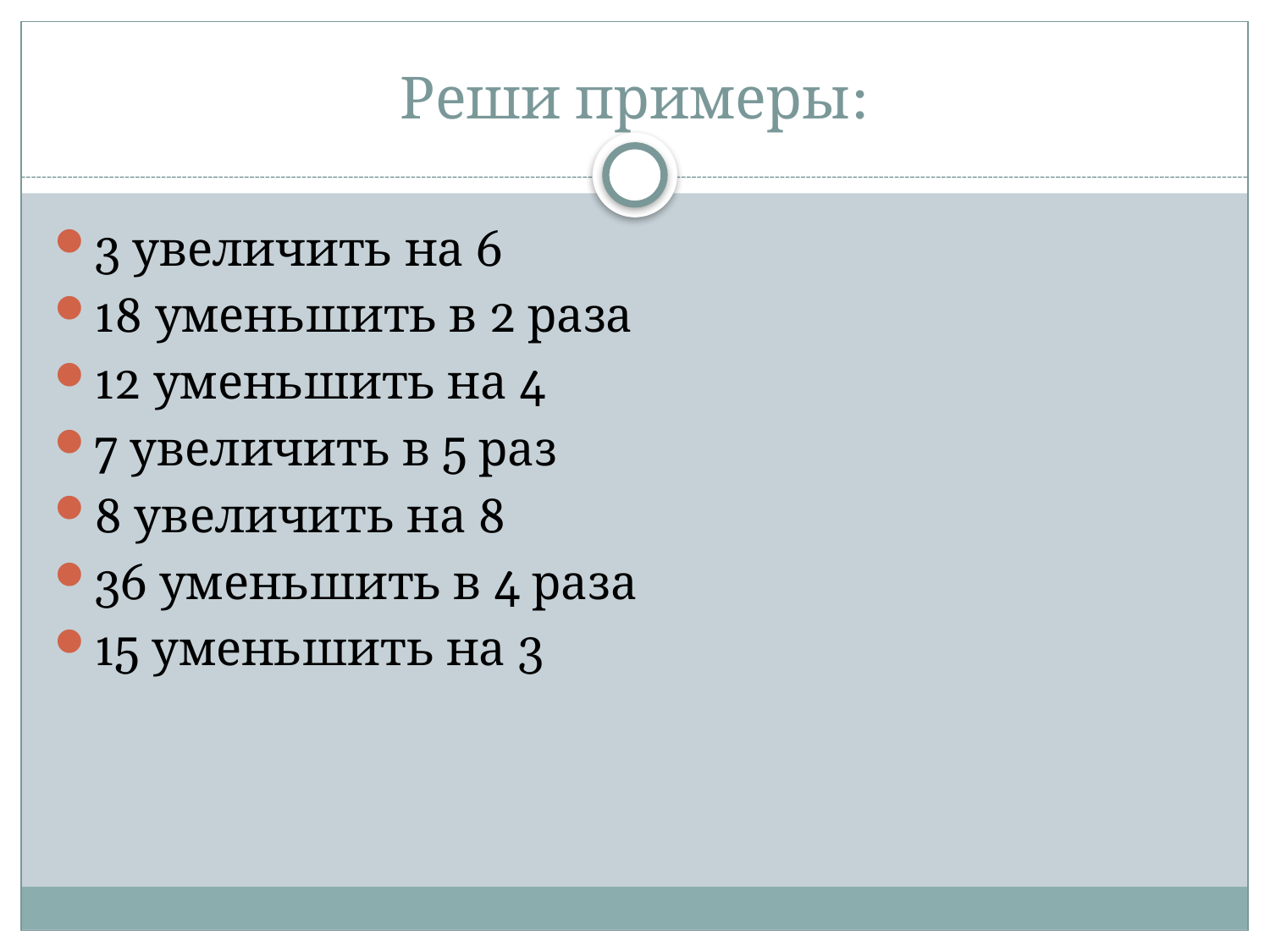

# Реши примеры:
3 увеличить на 6
18 уменьшить в 2 раза
12 уменьшить на 4
7 увеличить в 5 раз
8 увеличить на 8
36 уменьшить в 4 раза
15 уменьшить на 3